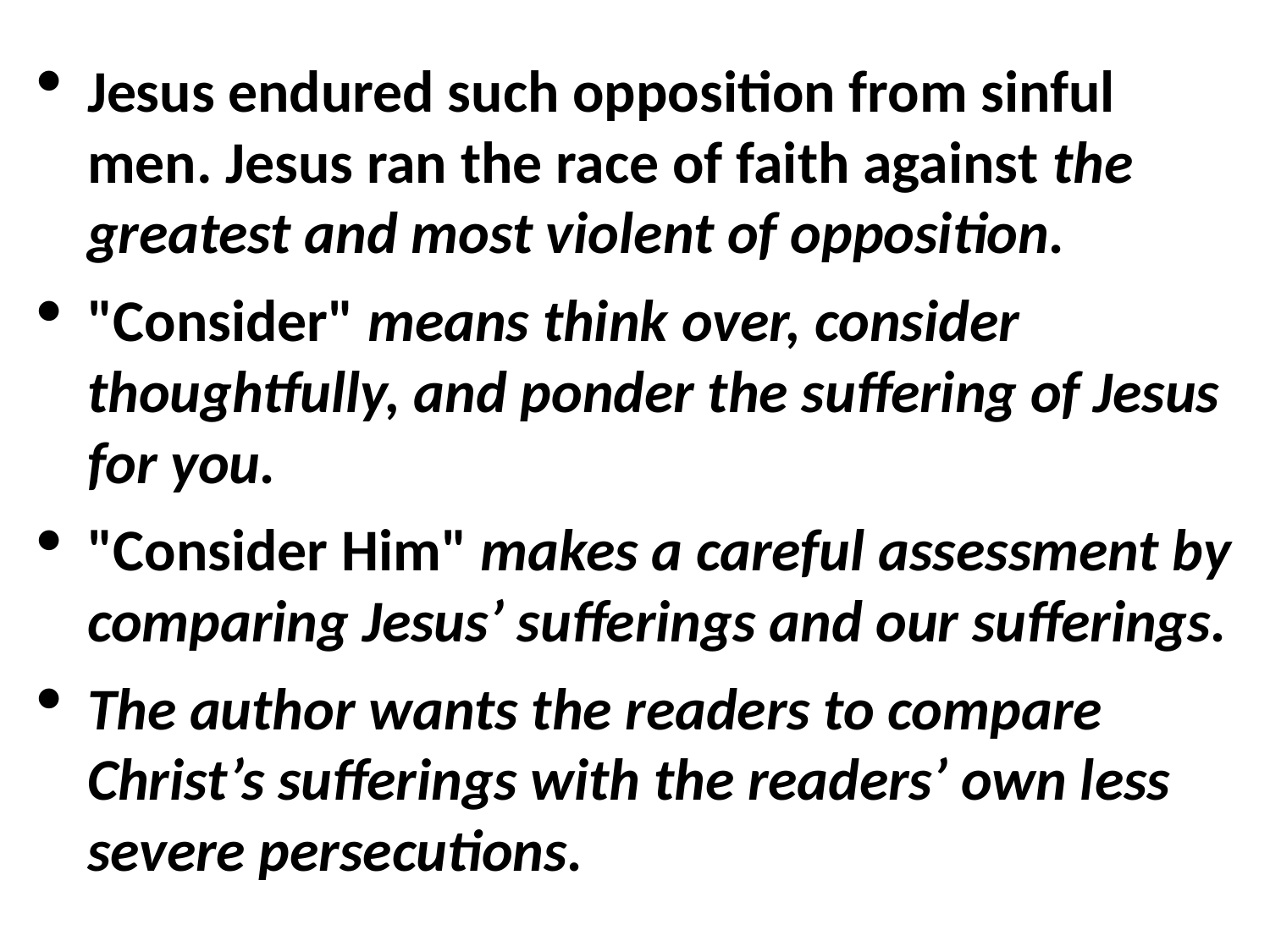

Jesus endured such opposition from sinful men. Jesus ran the race of faith against the greatest and most violent of opposition.

"Consider" means think over, consider thoughtfully, and ponder the suffering of Jesus for you.

"Consider Him" makes a careful assessment by comparing Jesus’ sufferings and our sufferings.

The author wants the readers to compare Christ’s sufferings with the readers’ own less severe persecutions.